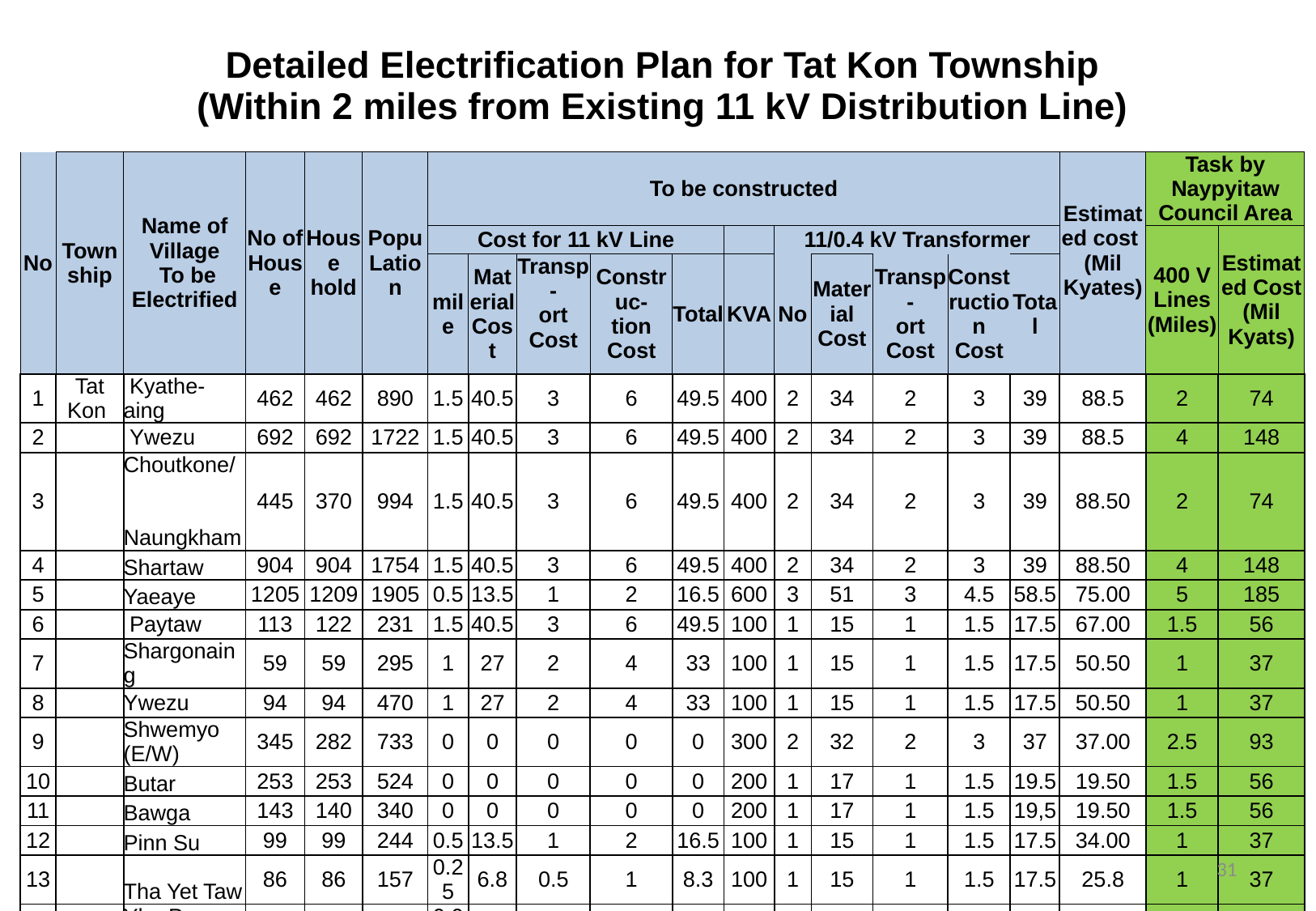

| Detailed Electrification Plan for Tat Kon Township (Within 2 miles from Existing 11 kV Distribution Line) |  |  |  |  |  |  |  |  |  |  |  |  |  |  |  |  |  |  |  |
| --- | --- | --- | --- | --- | --- | --- | --- | --- | --- | --- | --- | --- | --- | --- | --- | --- | --- | --- | --- |
| No | Town ship | Name of Village To be Electrified | No of House | House hold | Popu Lation | To be constructed |  |  |  |  |  |  |  |  |  |  | Estimated cost (Mil Kyates) | Task by Naypyitaw Council Area |  |
|  |  |  |  |  |  | Cost for 11 kV Line |  |  |  |  |  | 11/0.4 kV Transformer |  |  |  |  |  | 400 V Lines (Miles) | Estimat ed Cost (Mil Kyats) |
|  |  |  |  |  |  | mile | Material Cost | Transp- ort Cost | Construc- tion Cost | Total | KVA | No | Material Cost | Transp- ort Cost | Construction Cost | Total |  |  |  |
| 1 | Tat Kon | Kyathe-aing | 462 | 462 | 890 | 1.5 | 40.5 | 3 | 6 | 49.5 | 400 | 2 | 34 | 2 | 3 | 39 | 88.5 | 2 | 74 |
| 2 |  | Ywezu | 692 | 692 | 1722 | 1.5 | 40.5 | 3 | 6 | 49.5 | 400 | 2 | 34 | 2 | 3 | 39 | 88.5 | 4 | 148 |
| 3 |  | Choutkone/ Naungkham | 445 | 370 | 994 | 1.5 | 40.5 | 3 | 6 | 49.5 | 400 | 2 | 34 | 2 | 3 | 39 | 88.50 | 2 | 74 |
| 4 |  | Shartaw | 904 | 904 | 1754 | 1.5 | 40.5 | 3 | 6 | 49.5 | 400 | 2 | 34 | 2 | 3 | 39 | 88.50 | 4 | 148 |
| 5 |  | Yaeaye | 1205 | 1209 | 1905 | 0.5 | 13.5 | 1 | 2 | 16.5 | 600 | 3 | 51 | 3 | 4.5 | 58.5 | 75.00 | 5 | 185 |
| 6 |  | Paytaw | 113 | 122 | 231 | 1.5 | 40.5 | 3 | 6 | 49.5 | 100 | 1 | 15 | 1 | 1.5 | 17.5 | 67.00 | 1.5 | 56 |
| 7 |  | Shargonaing | 59 | 59 | 295 | 1 | 27 | 2 | 4 | 33 | 100 | 1 | 15 | 1 | 1.5 | 17.5 | 50.50 | 1 | 37 |
| 8 |  | Ywezu | 94 | 94 | 470 | 1 | 27 | 2 | 4 | 33 | 100 | 1 | 15 | 1 | 1.5 | 17.5 | 50.50 | 1 | 37 |
| 9 |  | Shwemyo (E/W) | 345 | 282 | 733 | 0 | 0 | 0 | 0 | 0 | 300 | 2 | 32 | 2 | 3 | 37 | 37.00 | 2.5 | 93 |
| 10 |  | Butar | 253 | 253 | 524 | 0 | 0 | 0 | 0 | 0 | 200 | 1 | 17 | 1 | 1.5 | 19.5 | 19.50 | 1.5 | 56 |
| 11 |  | Bawga | 143 | 140 | 340 | 0 | 0 | 0 | 0 | 0 | 200 | 1 | 17 | 1 | 1.5 | 19,5 | 19.50 | 1.5 | 56 |
| 12 |  | Pinn Su | 99 | 99 | 244 | 0.5 | 13.5 | 1 | 2 | 16.5 | 100 | 1 | 15 | 1 | 1.5 | 17.5 | 34.00 | 1 | 37 |
| 13 |  | Tha Yet Taw | 86 | 86 | 157 | 0.25 | 6.8 | 0.5 | 1 | 8.3 | 100 | 1 | 15 | 1 | 1.5 | 17.5 | 25.8 | 1 | 37 |
| 14 |  | Yha Pyay Chaung | 558 | 558 | 1473 | 0.05 | 1.4 | 0.1 | 0.2 | 1.7 | 400 | 2 | 34 | 2 | 3 | 39.0 | 40.7 | 3 | 111 |
| Total |  |  | 5458 | 5330 | 11732 | 11 | 292 | 21.6 | 43 | 356.5 | 3800 | 22 | 362 | 22 | 33 | 417 | 773.5 | 31 | 1147 |
31